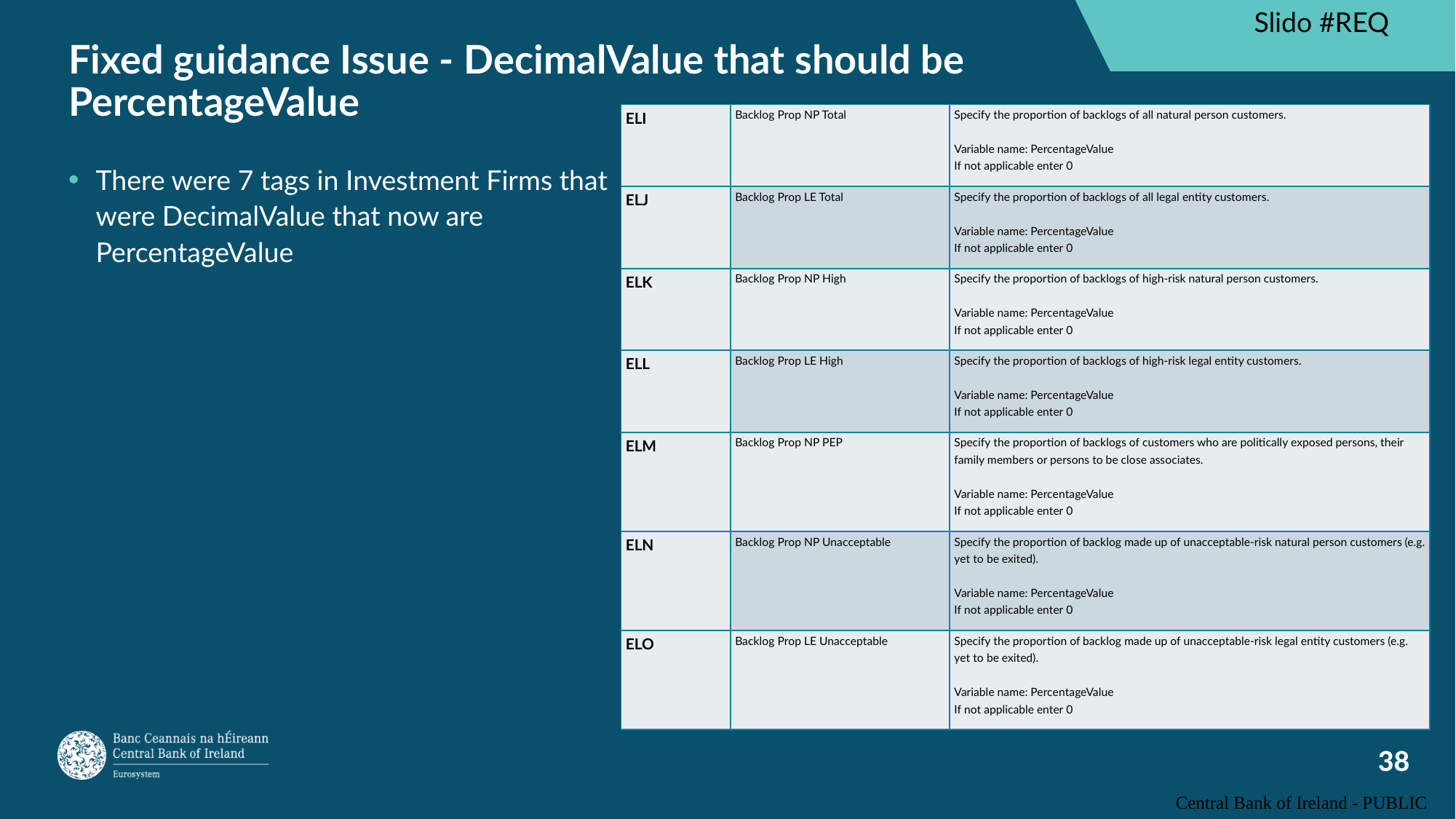

Slido #REQ
# Fixed guidance Issue - DecimalValue that should be PercentageValue
| ELI | Backlog Prop NP Total | Specify the proportion of backlogs of all natural person customers. Variable name: PercentageValue If not applicable enter 0 |
| --- | --- | --- |
| ELJ | Backlog Prop LE Total | Specify the proportion of backlogs of all legal entity customers. Variable name: PercentageValue If not applicable enter 0 |
| ELK | Backlog Prop NP High | Specify the proportion of backlogs of high-risk natural person customers. Variable name: PercentageValue If not applicable enter 0 |
| ELL | Backlog Prop LE High | Specify the proportion of backlogs of high-risk legal entity customers. Variable name: PercentageValue If not applicable enter 0 |
| ELM | Backlog Prop NP PEP | Specify the proportion of backlogs of customers who are politically exposed persons, their family members or persons to be close associates. Variable name: PercentageValue If not applicable enter 0 |
| ELN | Backlog Prop NP Unacceptable | Specify the proportion of backlog made up of unacceptable-risk natural person customers (e.g. yet to be exited). Variable name: PercentageValue If not applicable enter 0 |
| ELO | Backlog Prop LE Unacceptable | Specify the proportion of backlog made up of unacceptable-risk legal entity customers (e.g. yet to be exited). Variable name: PercentageValue If not applicable enter 0 |
There were 7 tags in Investment Firms that were DecimalValue that now are PercentageValue
Central Bank of Ireland - PUBLIC